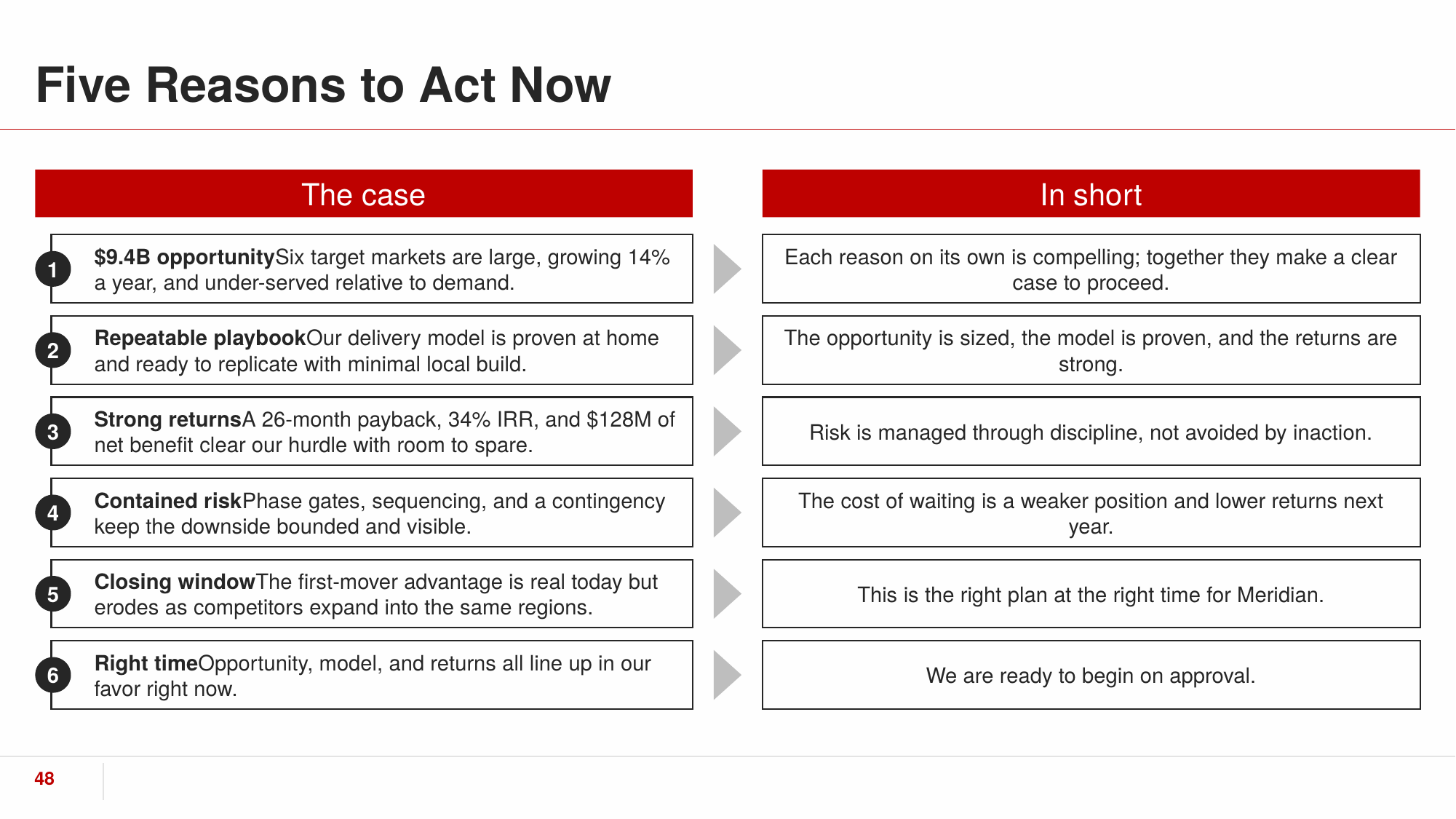

# Five Reasons to Act Now
The case
In short
$9.4B opportunitySix target markets are large, growing 14% a year, and under-served relative to demand.
Each reason on its own is compelling; together they make a clear case to proceed.
1

Repeatable playbookOur delivery model is proven at home and ready to replicate with minimal local build.
The opportunity is sized, the model is proven, and the returns are strong.
2

Strong returnsA 26-month payback, 34% IRR, and $128M of net benefit clear our hurdle with room to spare.
Risk is managed through discipline, not avoided by inaction.
3

Contained riskPhase gates, sequencing, and a contingency keep the downside bounded and visible.
The cost of waiting is a weaker position and lower returns next year.
4

Closing windowThe first-mover advantage is real today but erodes as competitors expand into the same regions.
This is the right plan at the right time for Meridian.
5

Right timeOpportunity, model, and returns all line up in our favor right now.
We are ready to begin on approval.
6

48